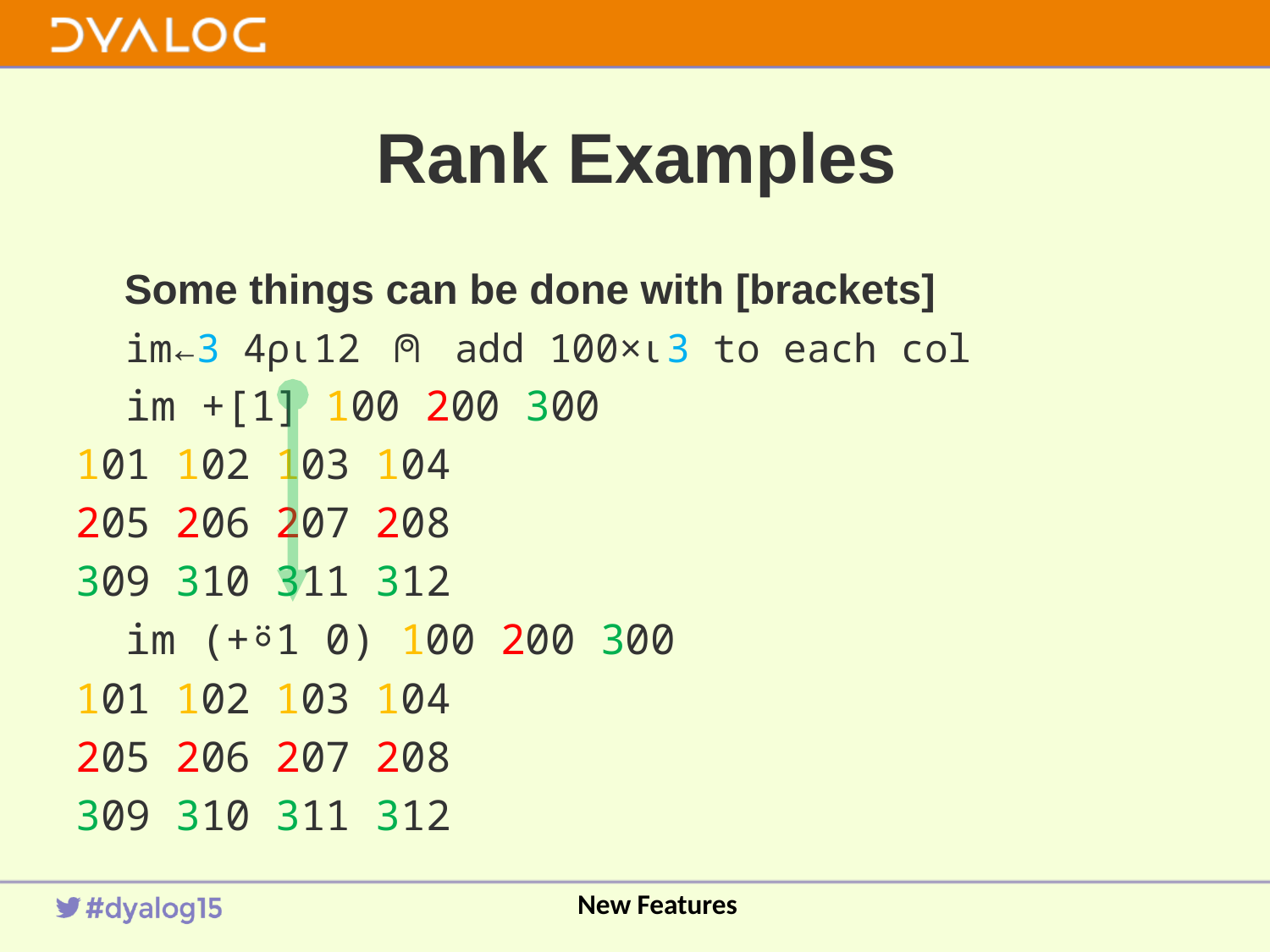

# Rank Examples
Some things can be done with [brackets]
  im←3 4⍴⍳12 ⍝ add 100×⍳3 to each col
  im +[1] 100 200 300
101 102 103 104
205 206 207 208
309 310 311 312
  im (+⍤1 0) 100 200 300
101 102 103 104
205 206 207 208
309 310 311 312
New Features